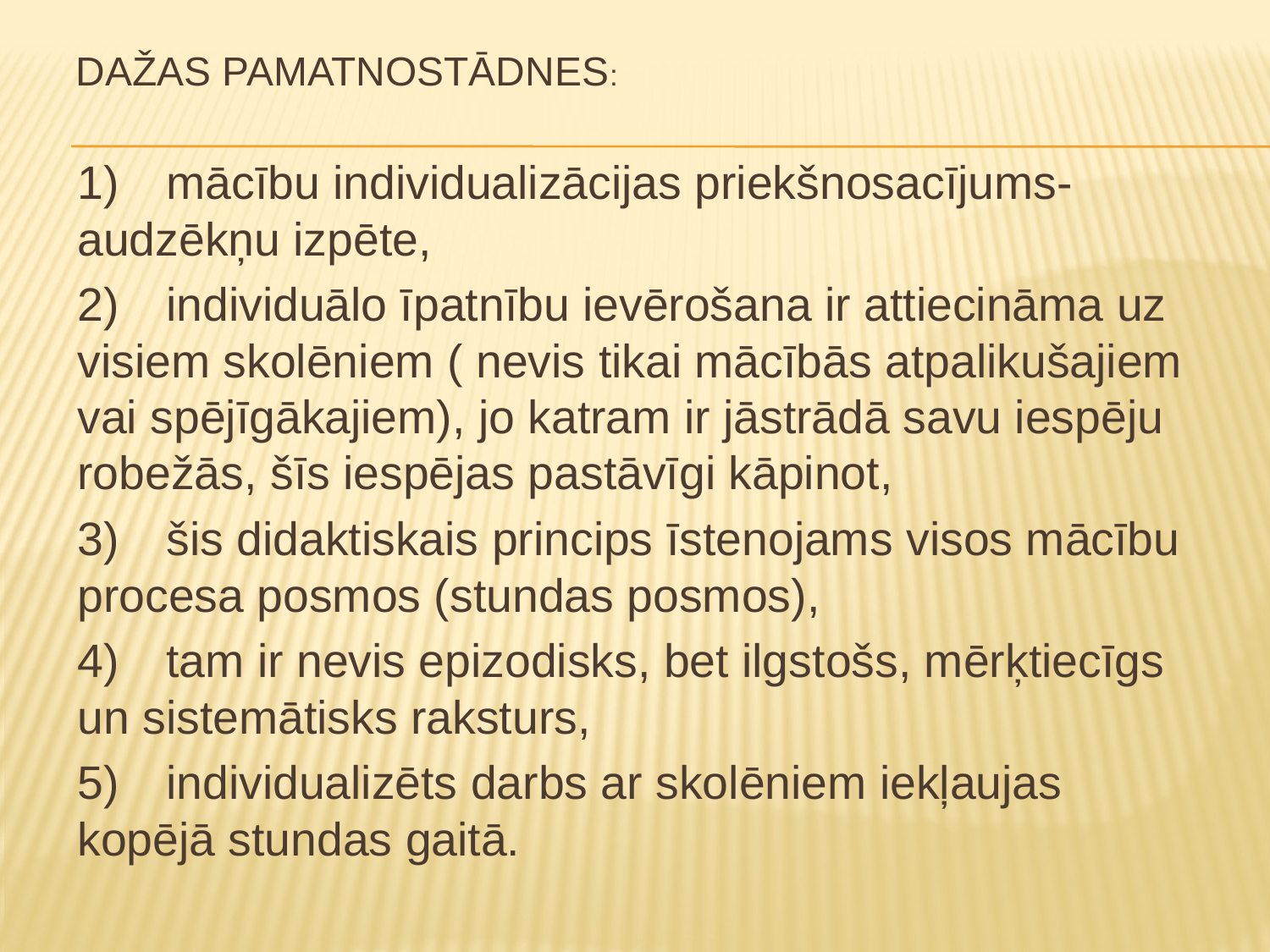

# Dažas pamatnostādnes:
1)	mācību individualizācijas priekšnosacījums- audzēkņu izpēte,
2)	individuālo īpatnību ievērošana ir attiecināma uz visiem skolēniem ( nevis tikai mācībās atpalikušajiem vai spējīgākajiem), jo katram ir jāstrādā savu iespēju robežās, šīs iespējas pastāvīgi kāpinot,
3)	šis didaktiskais princips īstenojams visos mācību procesa posmos (stundas posmos),
4)	tam ir nevis epizodisks, bet ilgstošs, mērķtiecīgs un sistemātisks raksturs,
5)	individualizēts darbs ar skolēniem iekļaujas kopējā stundas gaitā.